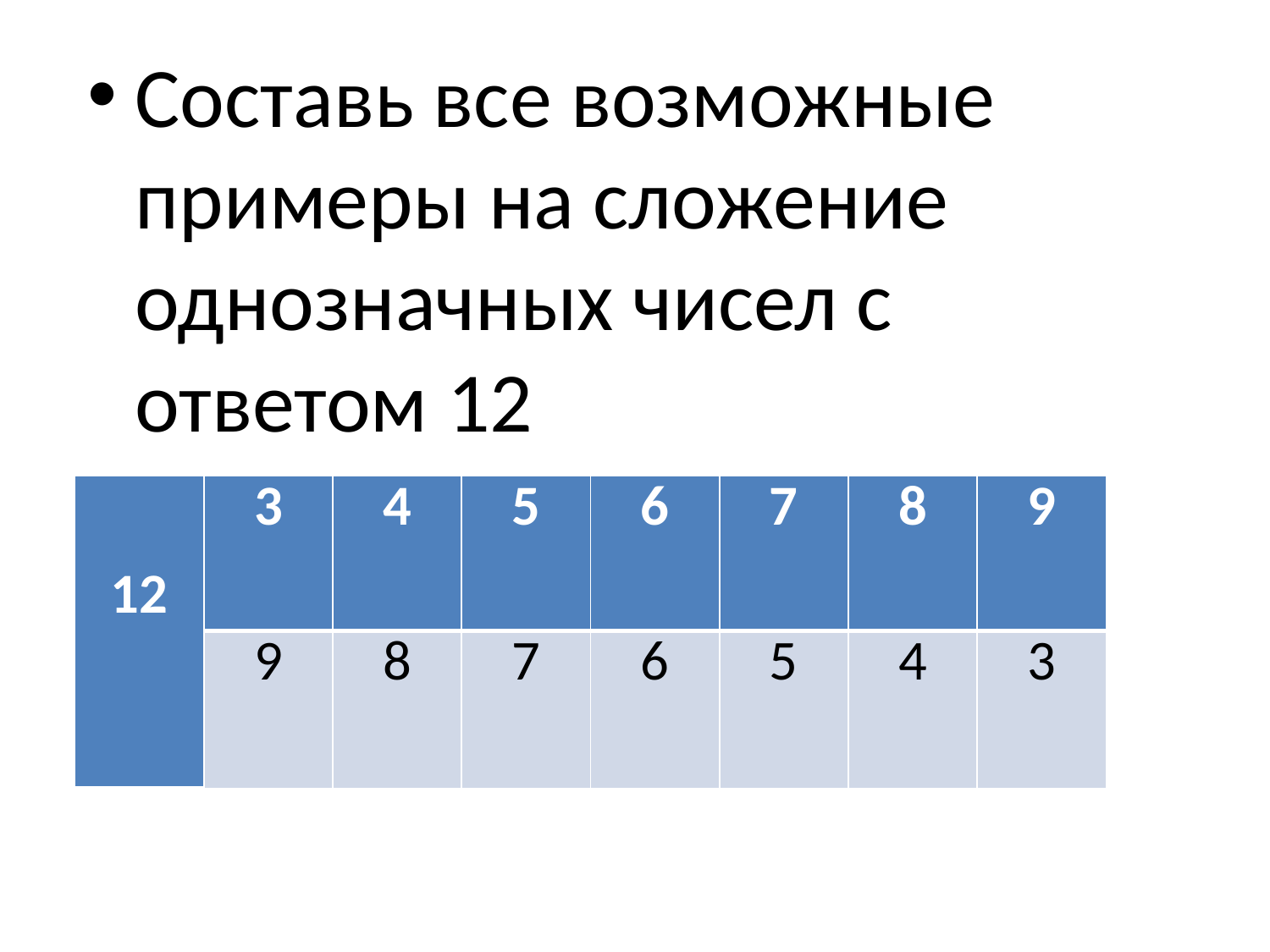

Составь все возможные примеры на сложение однозначных чисел с ответом 12
| 12 | 3 | 4 | 5 | 6 | 7 | 8 | 9 |
| --- | --- | --- | --- | --- | --- | --- | --- |
|  | 9 | 8 | 7 | 6 | 5 | 4 | 3 |